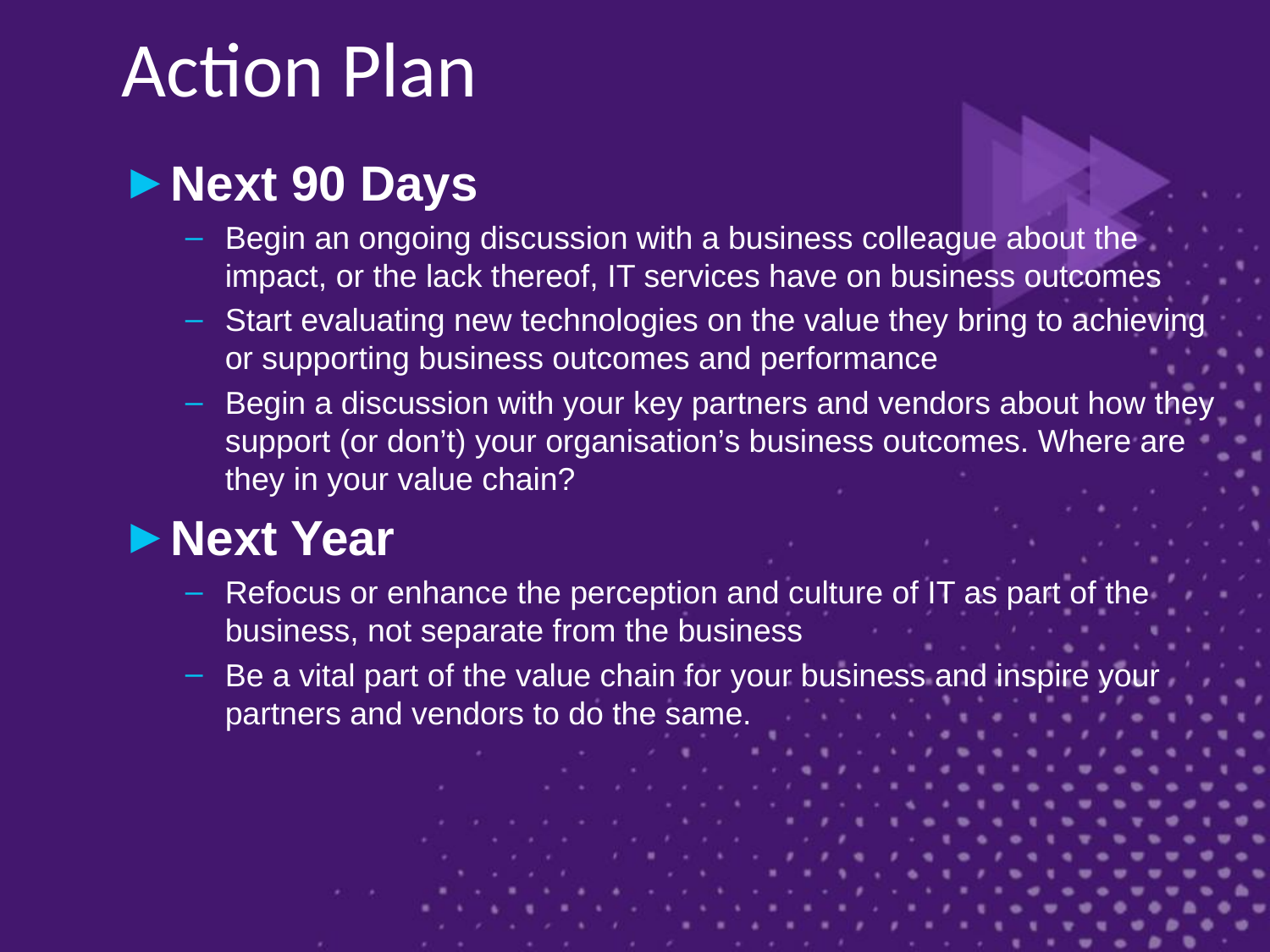

Next 90 Days
Begin an ongoing discussion with a business colleague about the impact, or the lack thereof, IT services have on business outcomes
Start evaluating new technologies on the value they bring to achieving or supporting business outcomes and performance
Begin a discussion with your key partners and vendors about how they support (or don’t) your organisation’s business outcomes. Where are they in your value chain?
Next Year
Refocus or enhance the perception and culture of IT as part of the business, not separate from the business
Be a vital part of the value chain for your business and inspire your partners and vendors to do the same.